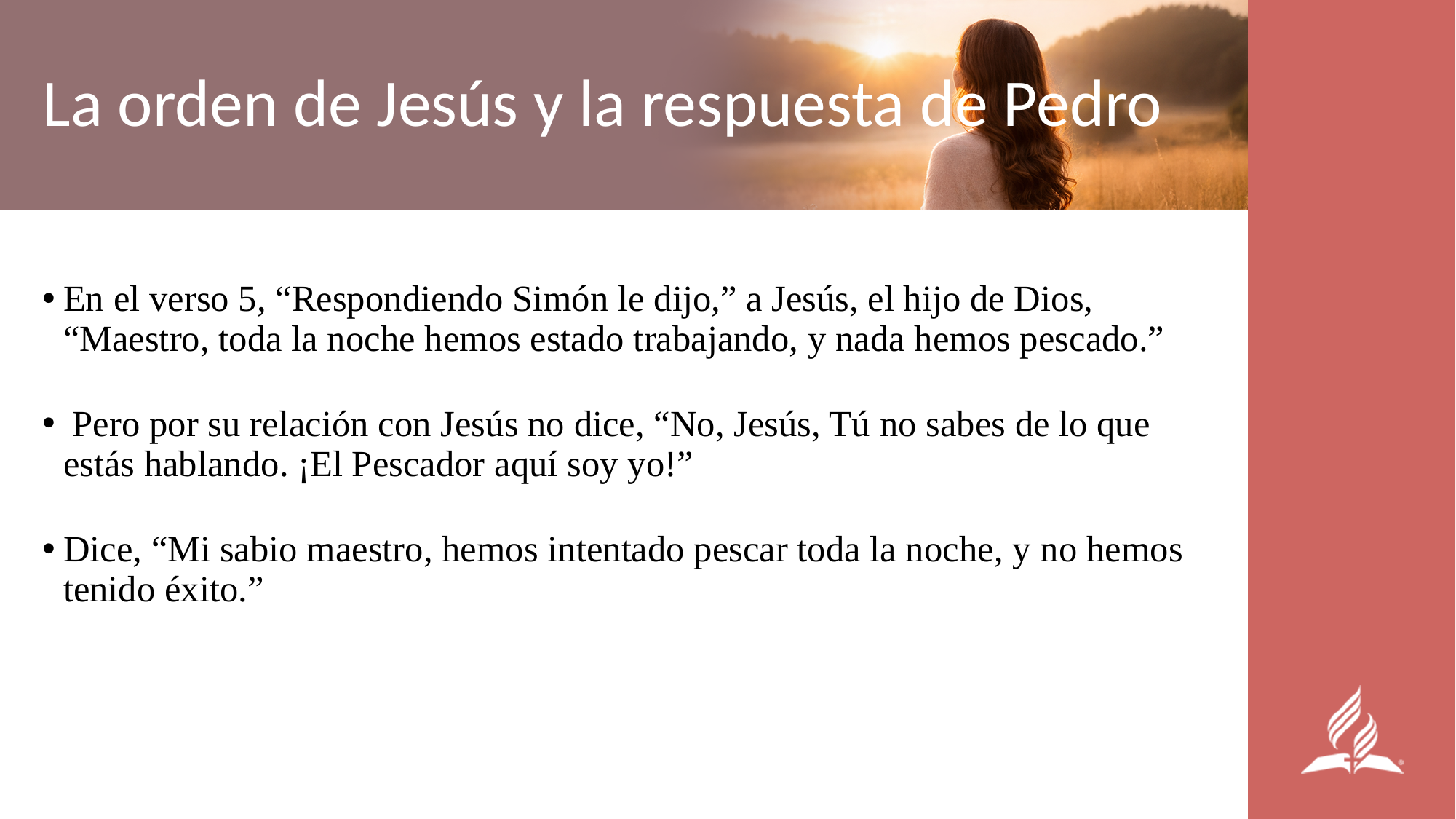

# La orden de Jesús y la respuesta de Pedro
En el verso 5, “Respondiendo Simón le dijo,” a Jesús, el hijo de Dios, “Maestro, toda la noche hemos estado trabajando, y nada hemos pescado.”

 Pero por su relación con Jesús no dice, “No, Jesús, Tú no sabes de lo que estás hablando. ¡El Pescador aquí soy yo!”

Dice, “Mi sabio maestro, hemos intentado pescar toda la noche, y no hemos tenido éxito.”